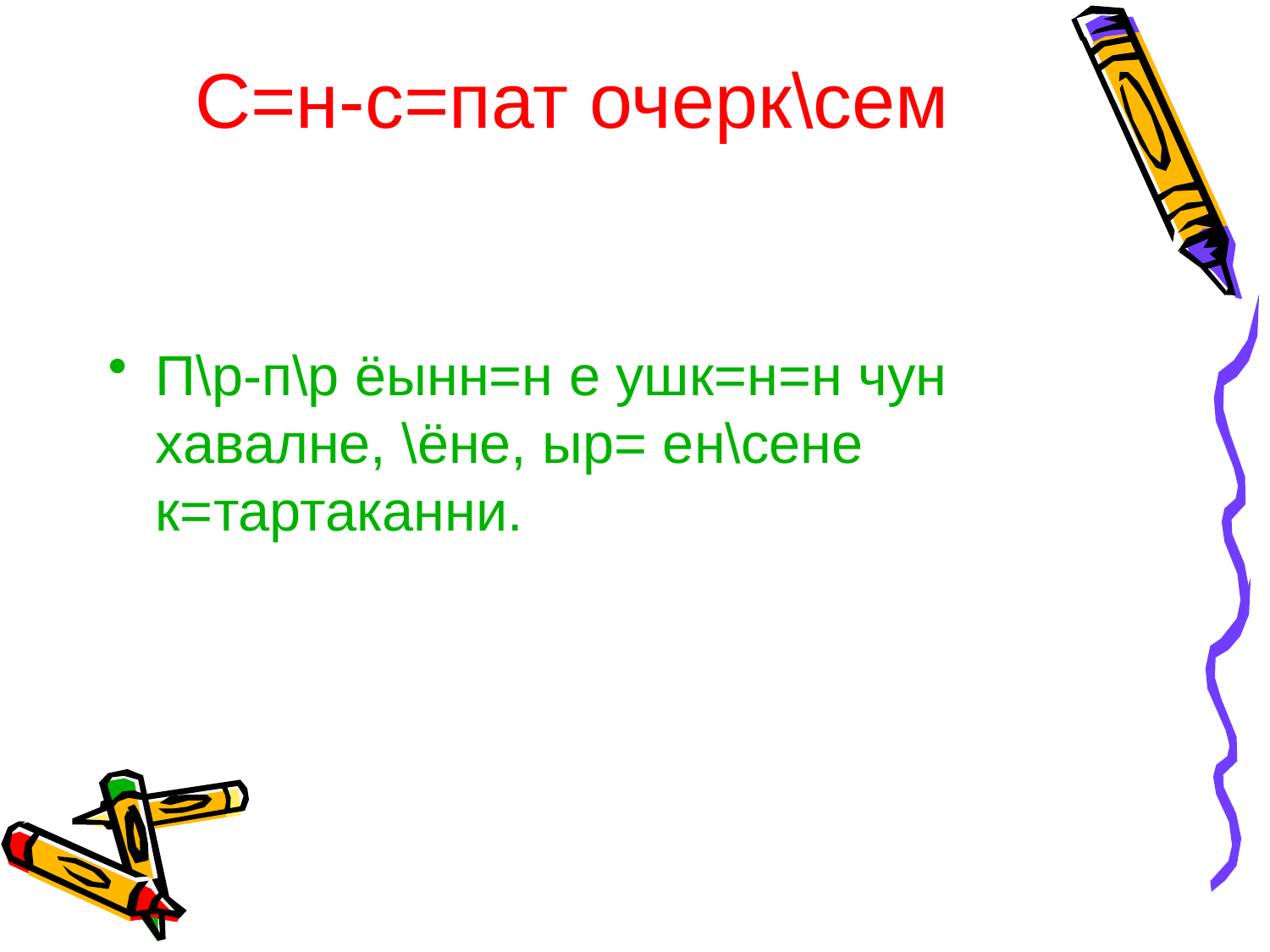

# С=н-с=пат очерк\сем

П\р-п\р ёынн=н е ушк=н=н чун хавалне, \ёне, ыр= ен\сене к=тартаканни.